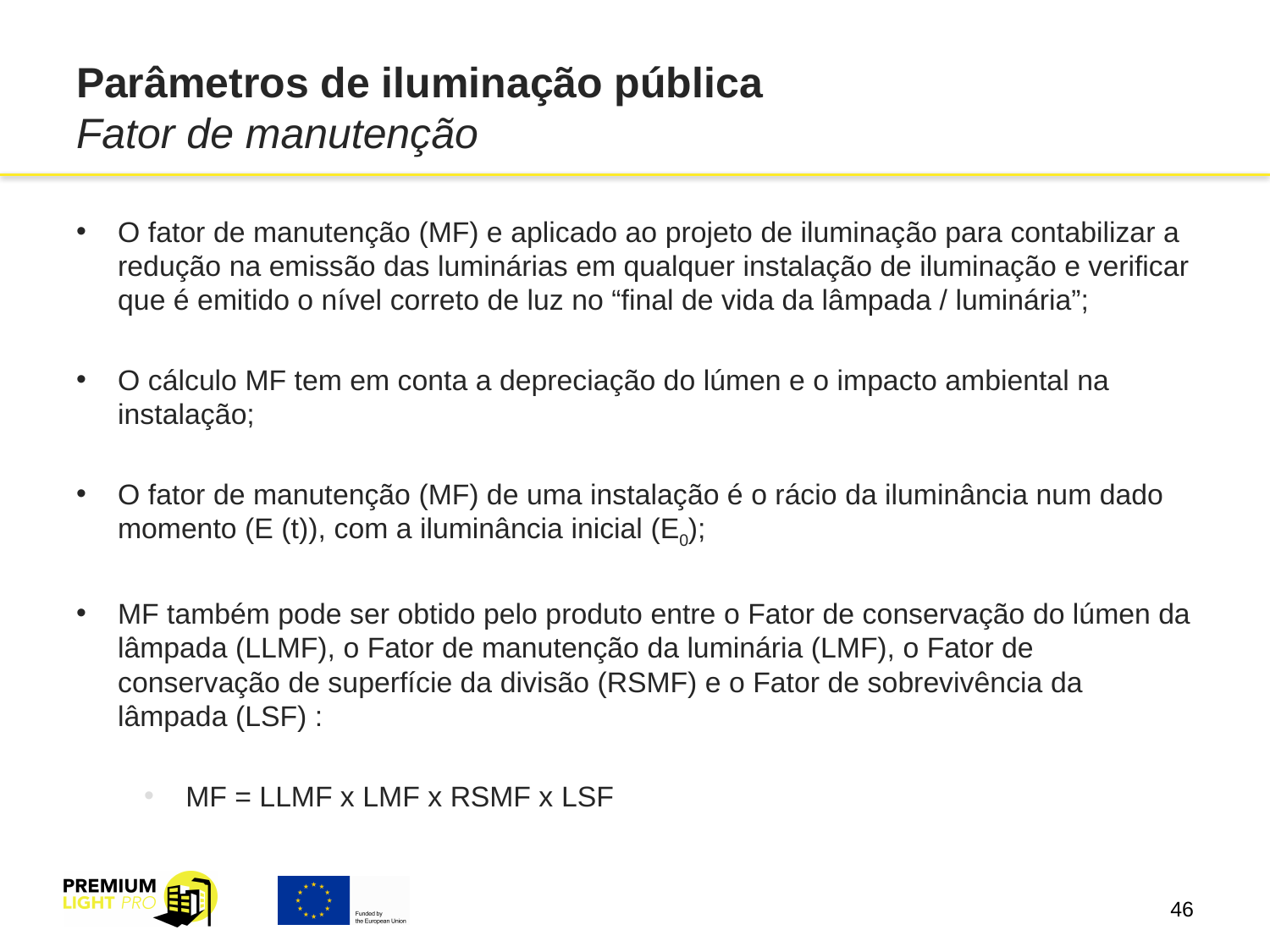

# Parâmetros de iluminação pública Fator de manutenção
O fator de manutenção (MF) e aplicado ao projeto de iluminação para contabilizar a redução na emissão das luminárias em qualquer instalação de iluminação e verificar que é emitido o nível correto de luz no “final de vida da lâmpada / luminária”;

O cálculo MF tem em conta a depreciação do lúmen e o impacto ambiental na instalação;

O fator de manutenção (MF) de uma instalação é o rácio da iluminância num dado momento (E (t)), com a iluminância inicial (E0);

MF também pode ser obtido pelo produto entre o Fator de conservação do lúmen da lâmpada (LLMF), o Fator de manutenção da luminária (LMF), o Fator de conservação de superfície da divisão (RSMF) e o Fator de sobrevivência da lâmpada (LSF) :

MF = LLMF x LMF x RSMF x LSF